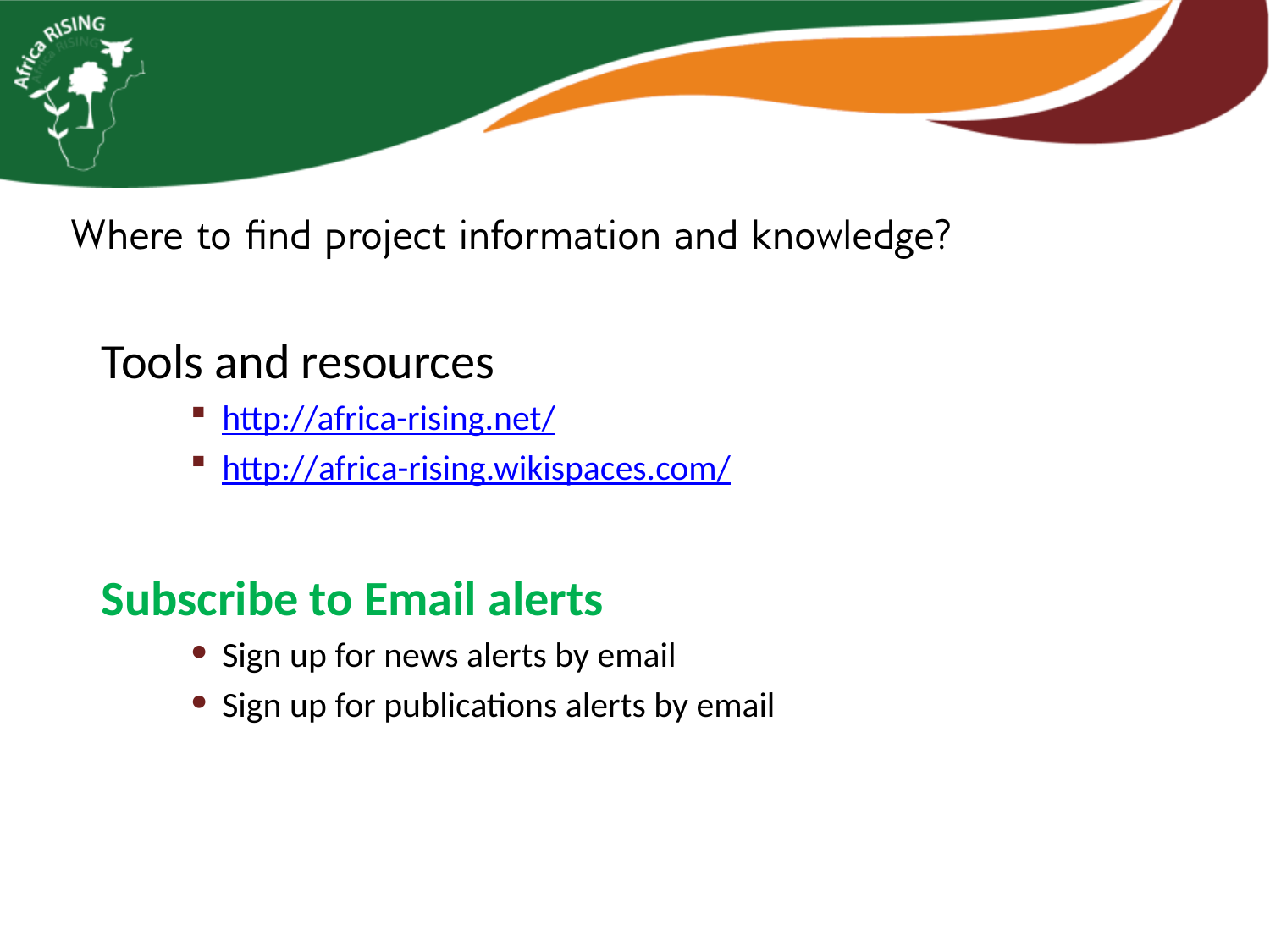

Where to find project information and knowledge?

Tools and resources
http://africa-rising.net/
http://africa-rising.wikispaces.com/

Subscribe to Email alerts
Sign up for news alerts by email
Sign up for publications alerts by email